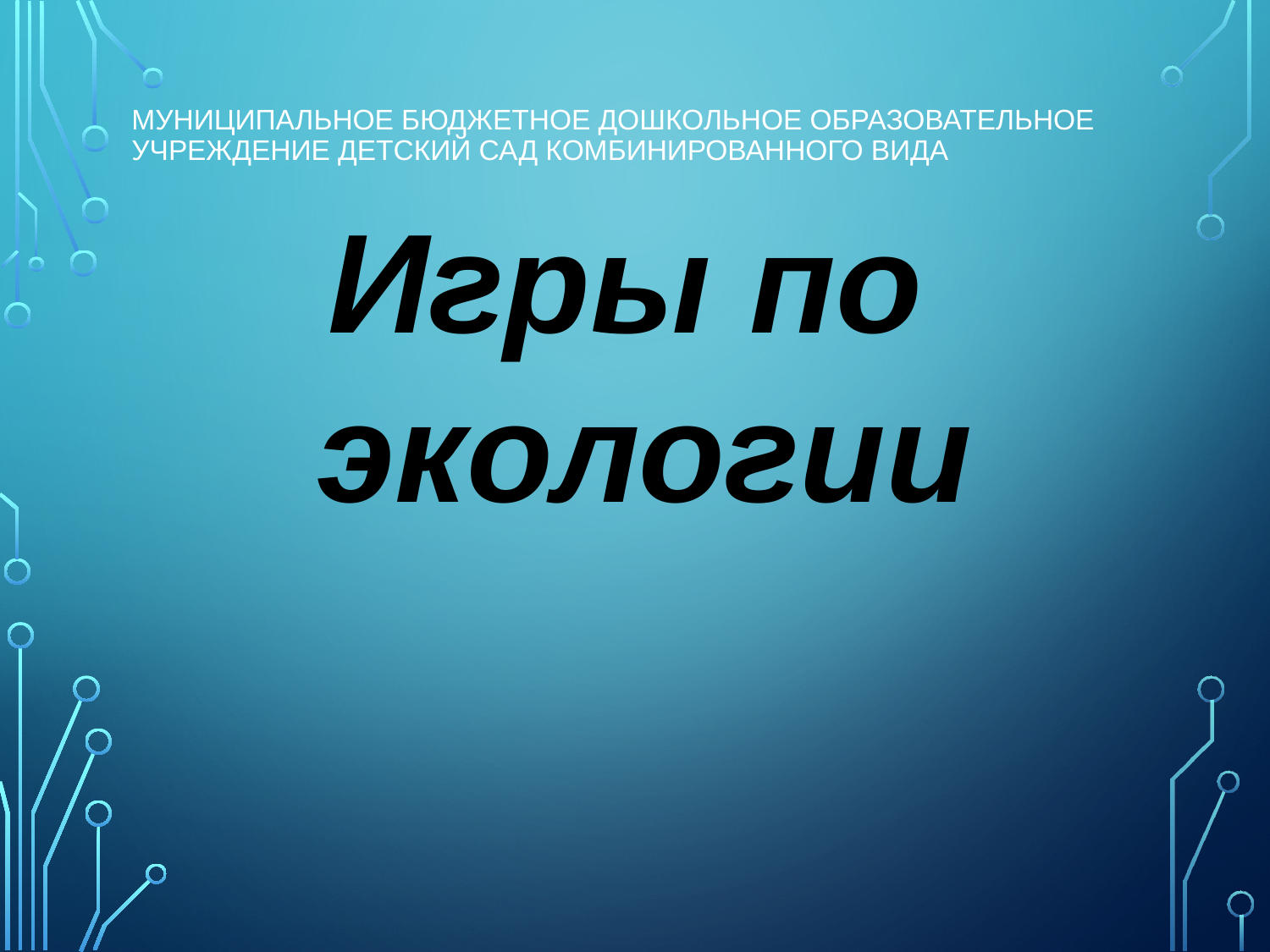

# Муниципальное бюджетное дошкольное образовательное учреждение детский сад комбинированного вида
Игры по
экологии